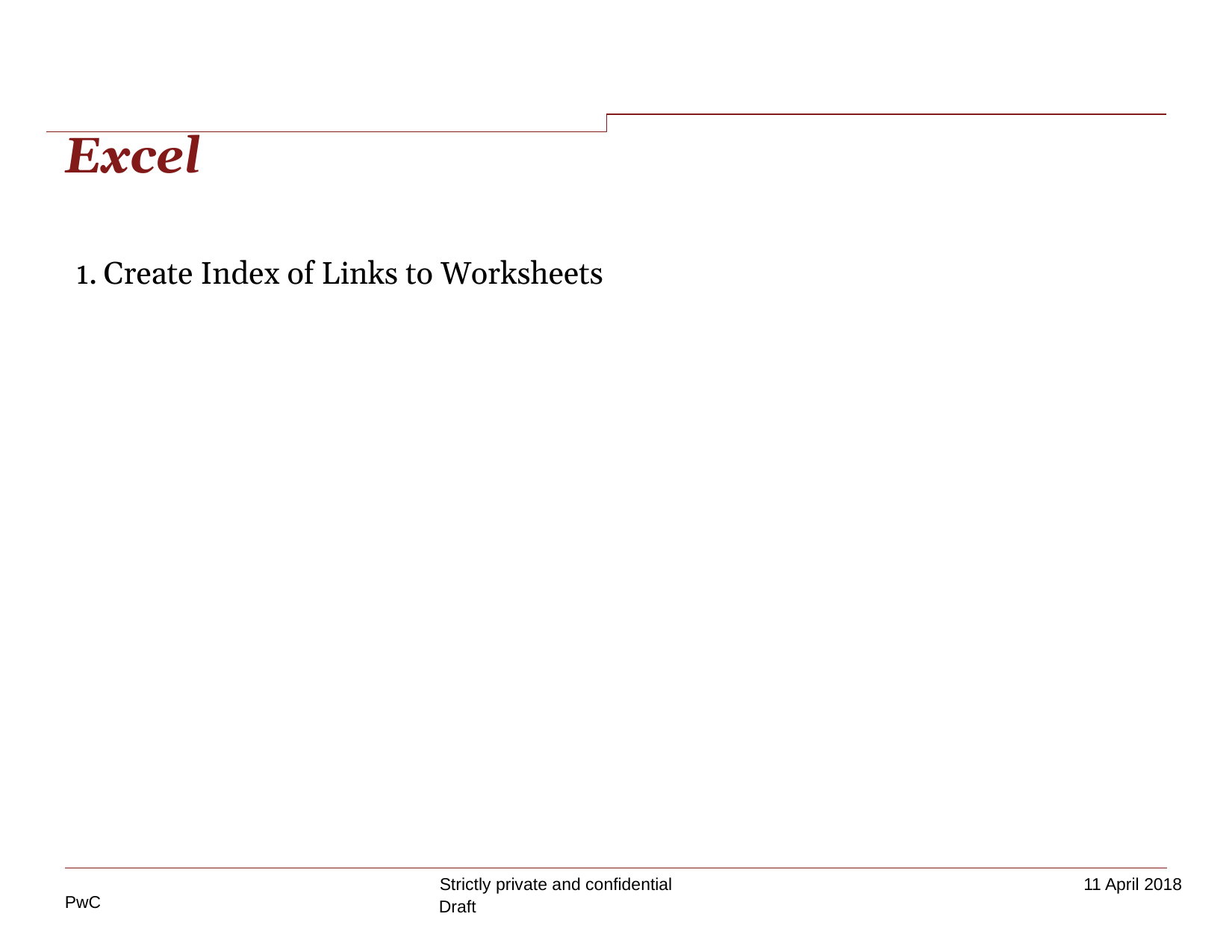

# Excel
Create Index of Links to Worksheets